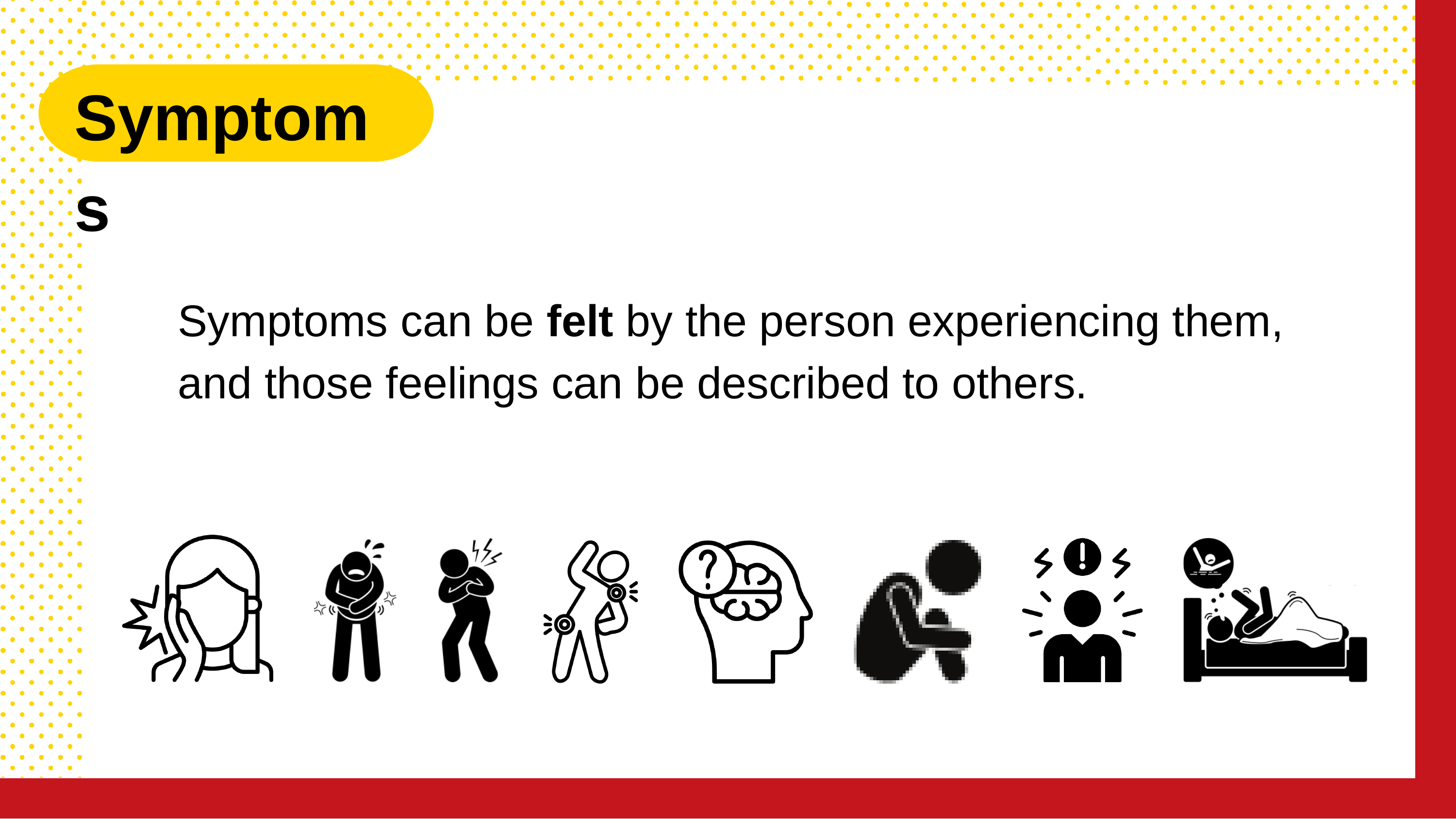

Symptoms

Symptoms can be felt by the person experiencing them, and those feelings can be described to others.